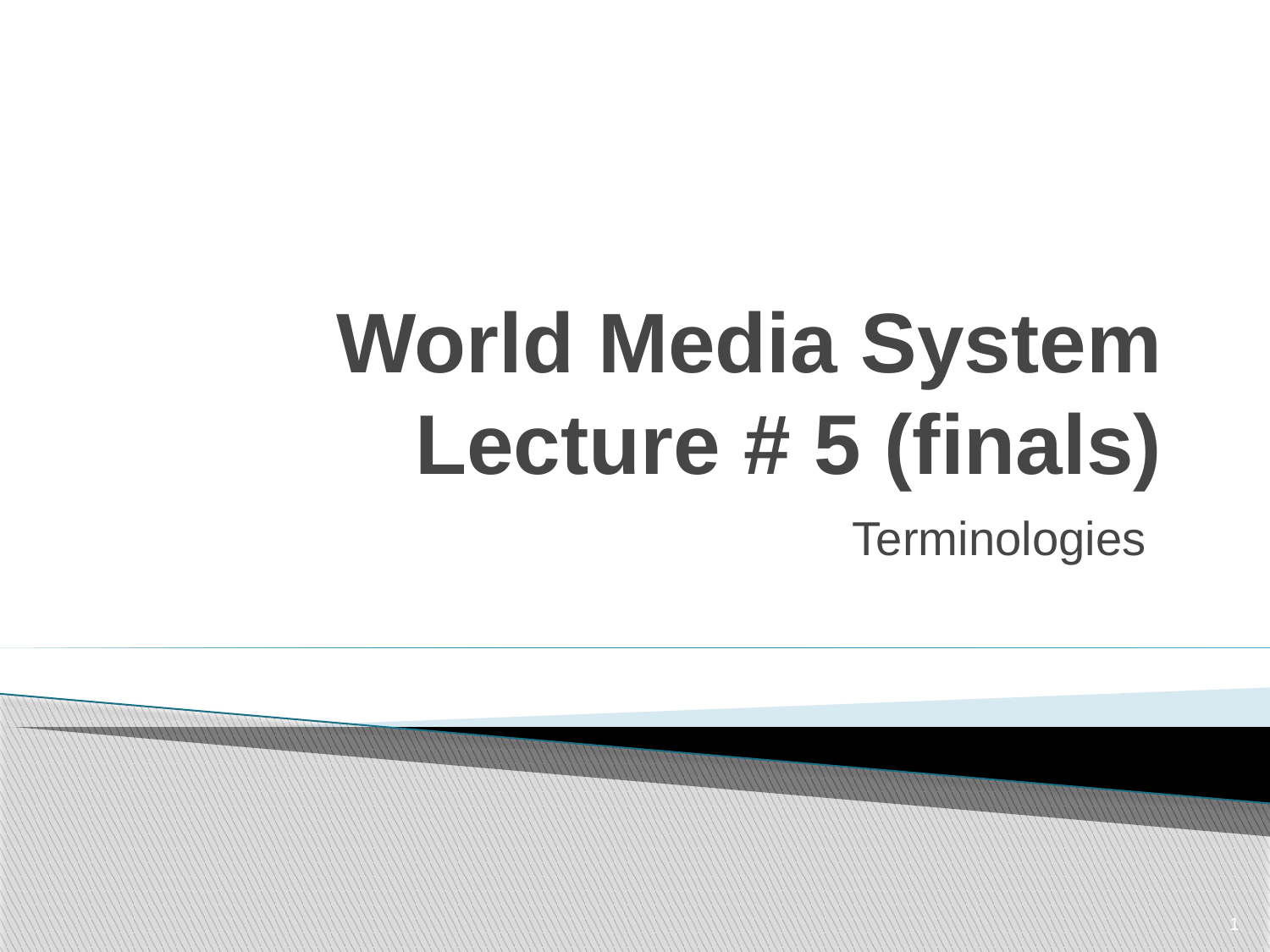

# World Media System Lecture # 5 (finals)
Terminologies
1